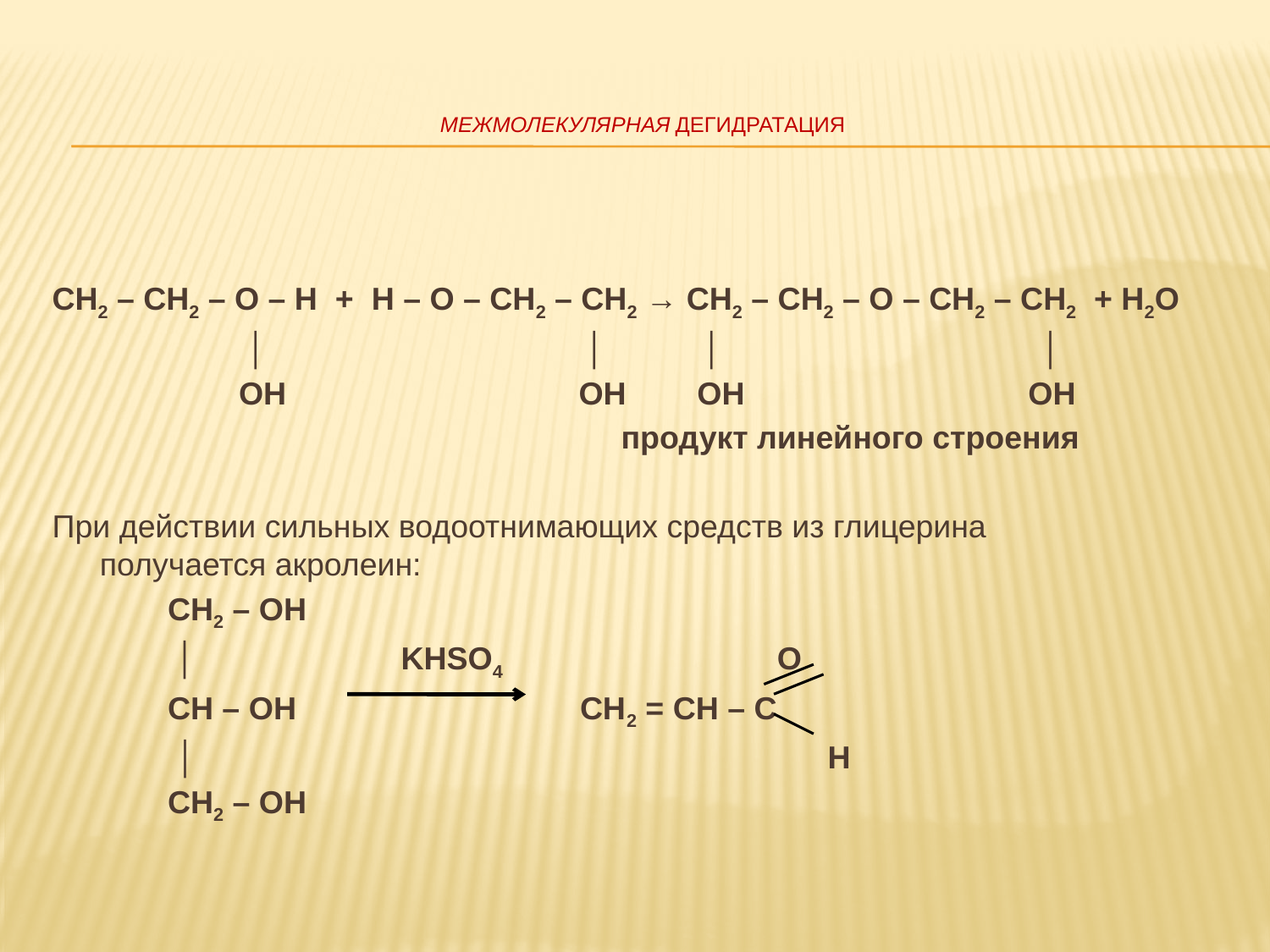

# межмолекулярная дегидратация

СН2 – СН2 – О – Н  +  Н – О – СН2 – СН2 → СН2 – СН2 – О – СН2 – СН2  + Н2О
                      │                                    │           │                                    │
                     ОН                                 ОН        ОН                                ОН
                                                                продукт линейного строения

При действии сильных водоотнимающих средств из глицерина  получается акролеин:
             CH2 – ОН
              │                       KHSO4                                                      O
             СН – ОН                                CH2 = CH – C
              │                                                                       H
             CH2 – ОН